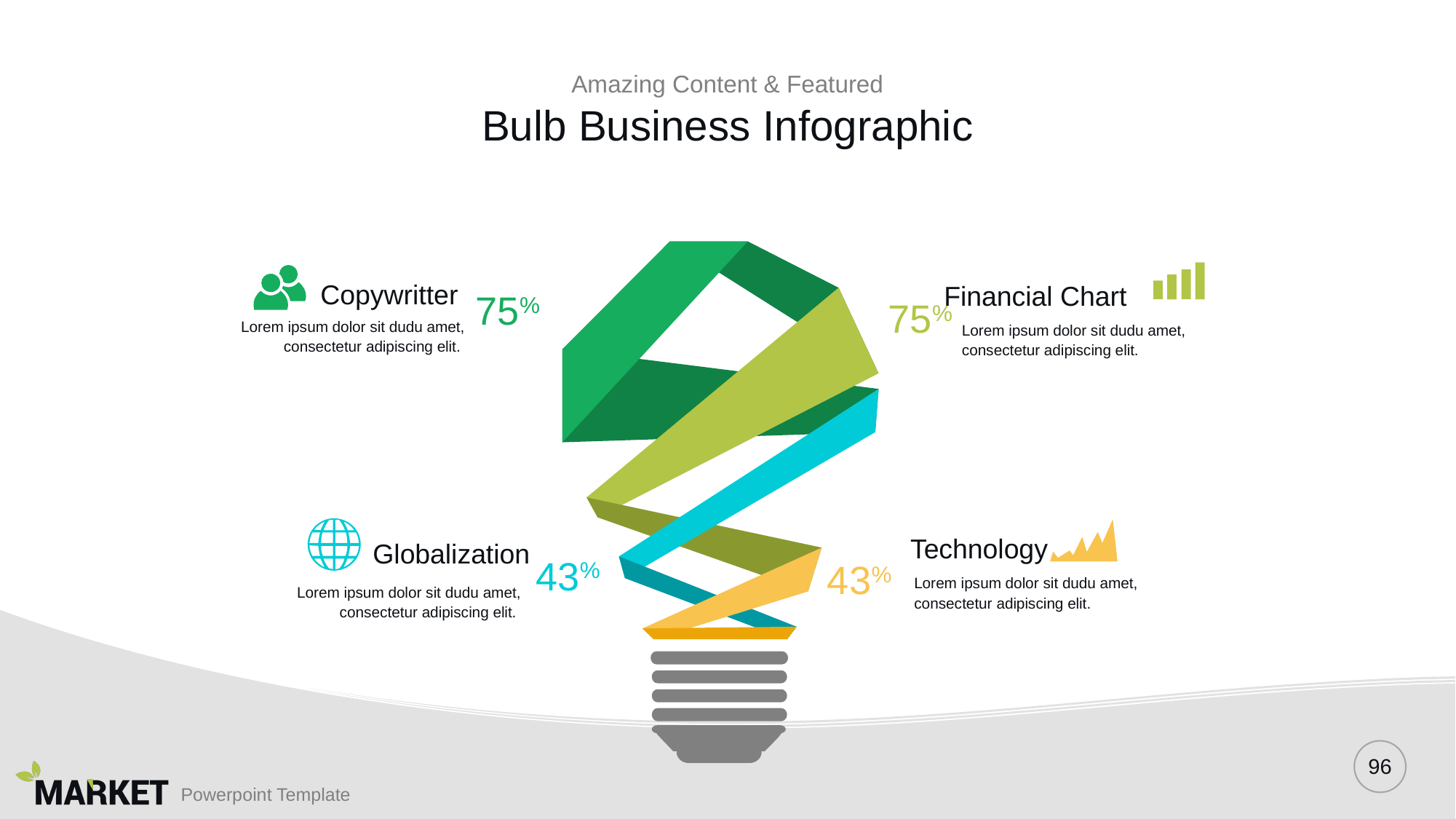

Amazing Content & Featured
# Bulb Business Infographic

Copywritter
Financial Chart
75%
75%
Lorem ipsum dolor sit dudu amet, consectetur adipiscing elit.
Lorem ipsum dolor sit dudu amet, consectetur adipiscing elit.

Technology
Globalization
43%
43%
Lorem ipsum dolor sit dudu amet, consectetur adipiscing elit.
Lorem ipsum dolor sit dudu amet, consectetur adipiscing elit.